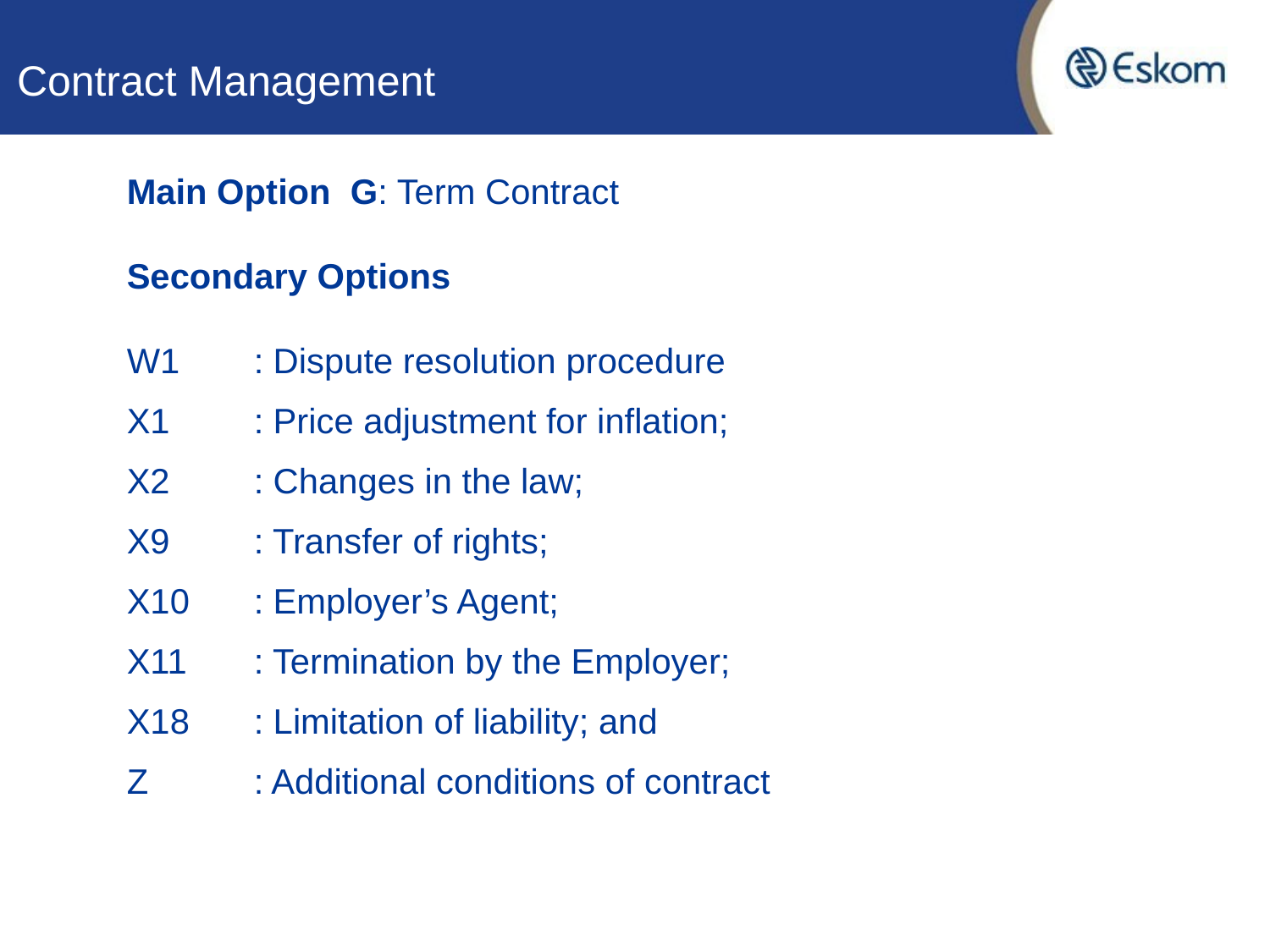

# Contract Management
Main Option  G: Term Contract

Secondary Options

W1  	: Dispute resolution procedure
X1	: Price adjustment for inflation;
X2	: Changes in the law;
X9	: Transfer of rights;
X10	: Employer’s Agent;
X11	: Termination by the Employer;
X18	: Limitation of liability; and
Z	: Additional conditions of contract